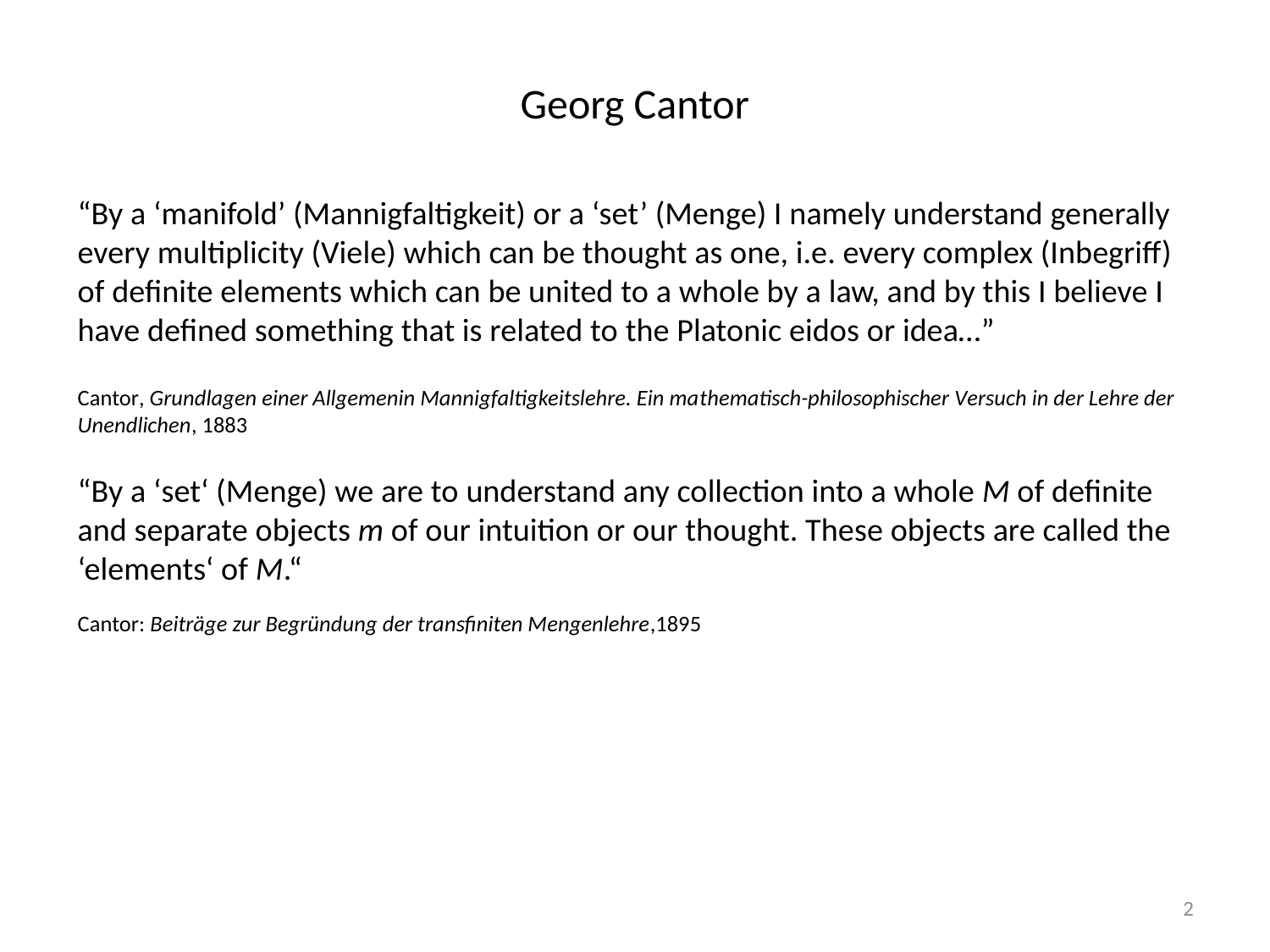

# Georg Cantor
“By a ‘manifold’ (Mannigfaltigkeit) or a ‘set’ (Menge) I namely understand generally every multiplicity (Viele) which can be thought as one, i.e. every complex (Inbegriff) of definite elements which can be united to a whole by a law, and by this I believe I have defined something that is related to the Platonic eidos or idea…”

Cantor, Grundlagen einer Allgemenin Mannigfaltigkeitslehre. Ein mathematisch-philosophischer Versuch in der Lehre der Unendlichen, 1883

“By a ‘set‘ (Menge) we are to understand any collection into a whole M of definite and separate objects m of our intuition or our thought. These objects are called the ‘elements‘ of M.“

Cantor: Beiträge zur Begründung der transfiniten Mengenlehre,1895

2